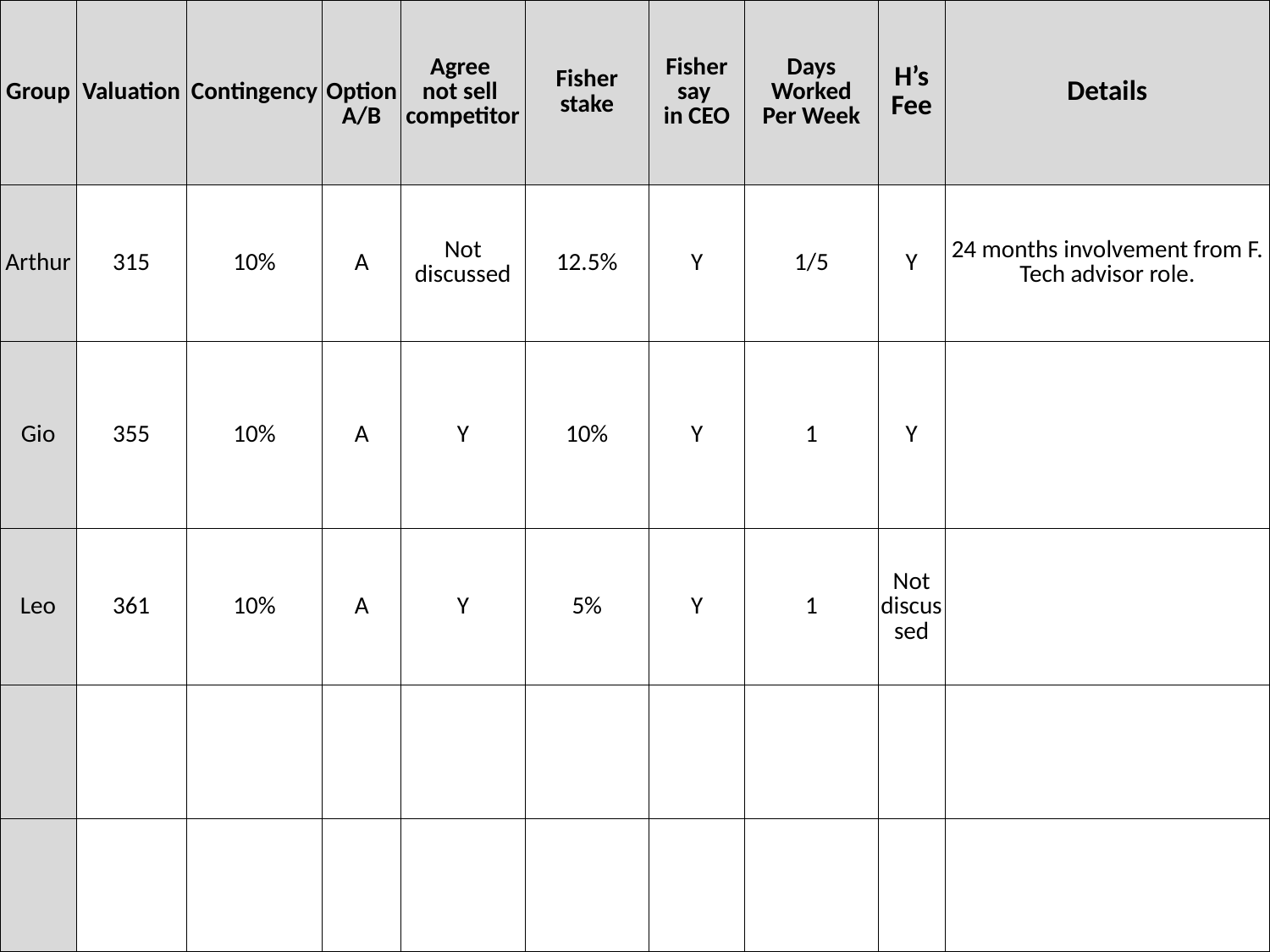

| Group | Valuation | Contingency | Option A/B | Agree not sell competitor | Fisher stake | Fisher say in CEO | Days Worked Per Week | H’s Fee | Details |
| --- | --- | --- | --- | --- | --- | --- | --- | --- | --- |
| Arthur | 315 | 10% | A | Not discussed | 12.5% | Y | 1/5 | Y | 24 months involvement from F. Tech advisor role. |
| Gio | 355 | 10% | A | Y | 10% | Y | 1 | Y |  |
| Leo | 361 | 10% | A | Y | 5% | Y | 1 | Not discussed |  |
|  |  |  |  |  |  |  |  |  |  |
|  |  |  |  |  |  |  |  |  |  |